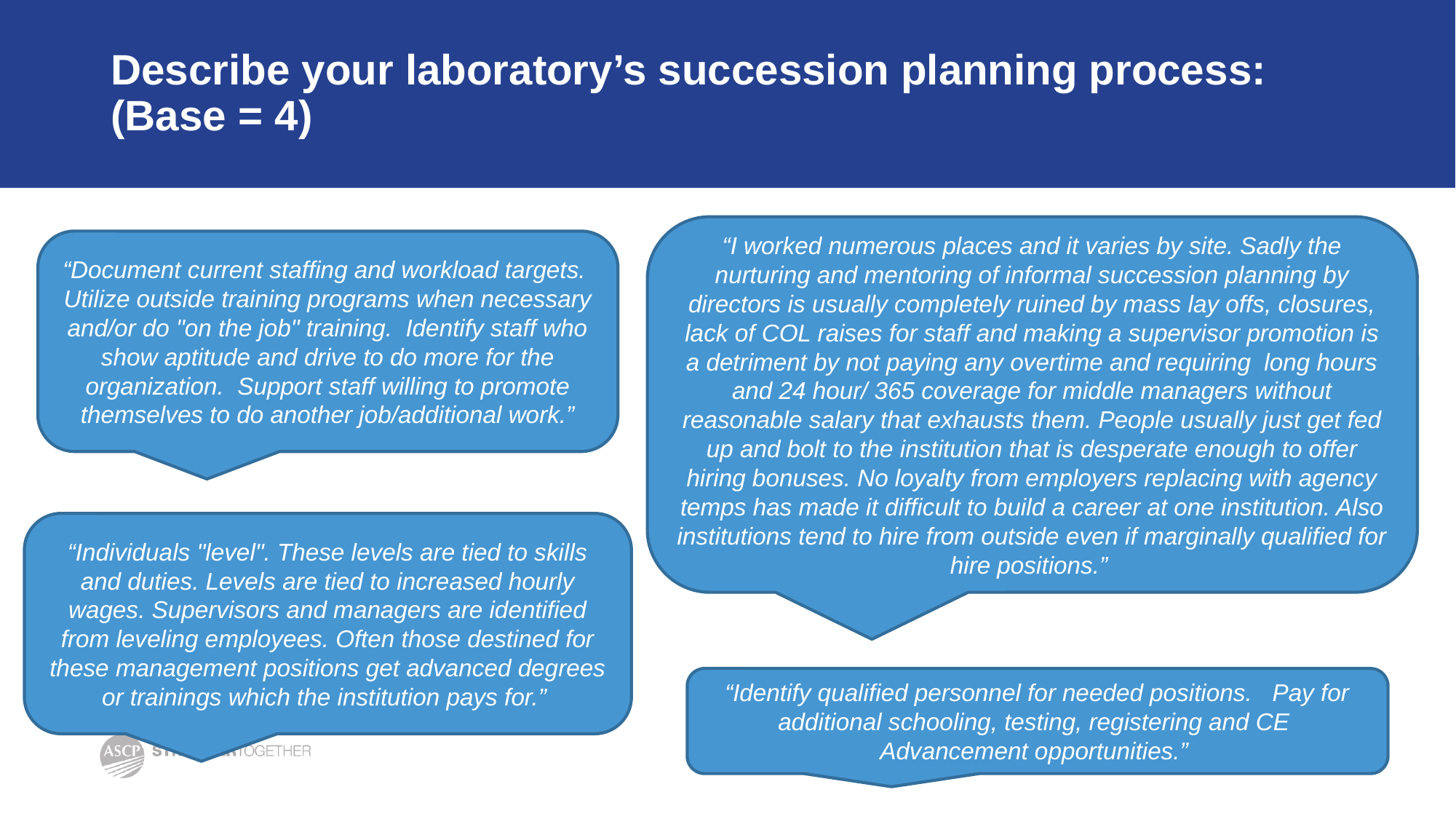

# Describe your laboratory’s succession planning process: (Base = 4)
“I worked numerous places and it varies by site. Sadly the nurturing and mentoring of informal succession planning by directors is usually completely ruined by mass lay offs, closures, lack of COL raises for staff and making a supervisor promotion is a detriment by not paying any overtime and requiring  long hours and 24 hour/ 365 coverage for middle managers without reasonable salary that exhausts them. People usually just get fed up and bolt to the institution that is desperate enough to offer hiring bonuses. No loyalty from employers replacing with agency temps has made it difficult to build a career at one institution. Also institutions tend to hire from outside even if marginally qualified for hire positions.”

“Document current staffing and workload targets.  Utilize outside training programs when necessary and/or do "on the job" training.  Identify staff who show aptitude and drive to do more for the organization.  Support staff willing to promote themselves to do another job/additional work.”
“Individuals "level". These levels are tied to skills and duties. Levels are tied to increased hourly wages. Supervisors and managers are identified from leveling employees. Often those destined for these management positions get advanced degrees or trainings which the institution pays for.”
“Identify qualified personnel for needed positions.   Pay for additional schooling, testing, registering and CE  Advancement opportunities.”